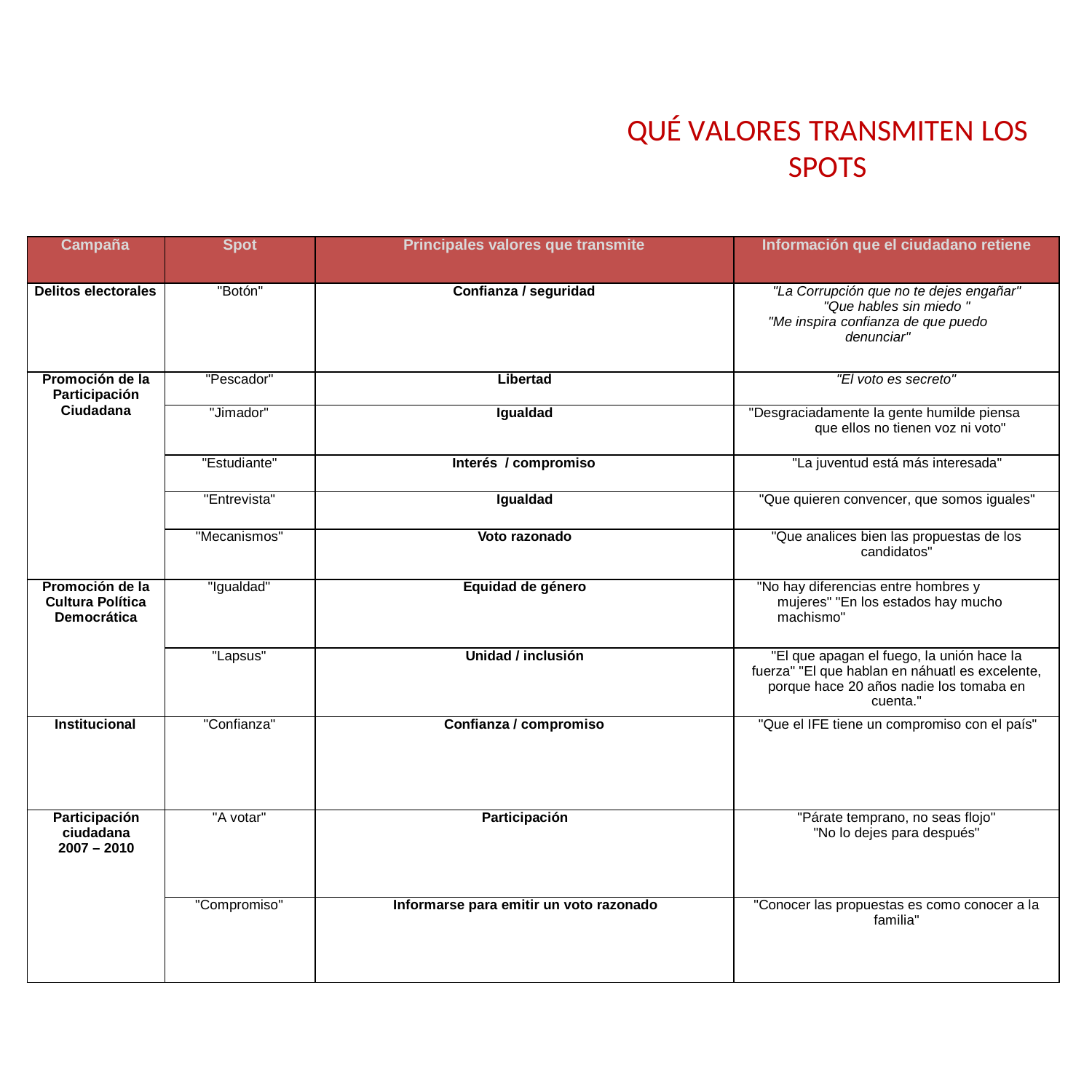

# QUÉ VALORES TRANSMITEN LOS SPOTS
| Campaña | Spot | Principales valores que transmite | Información que el ciudadano retiene |
| --- | --- | --- | --- |
| Delitos electorales | "Botón" | Confianza / seguridad | "La Corrupción que no te dejes engañar" "Que hables sin miedo " "Me inspira confianza de que puedo denunciar" |
| Promoción de la Participación Ciudadana | "Pescador" | Libertad | "El voto es secreto" |
|  | "Jimador" | Igualdad | "Desgraciadamente la gente humilde piensa que ellos no tienen voz ni voto" |
|  | "Estudiante" | Interés / compromiso | "La juventud está más interesada" |
|  | "Entrevista" | Igualdad | "Que quieren convencer, que somos iguales" |
|  | "Mecanismos" | Voto razonado | "Que analices bien las propuestas de los candidatos" |
| Promoción de la Cultura Política Democrática | "Igualdad" | Equidad de género | "No hay diferencias entre hombres y mujeres" "En los estados hay mucho machismo" |
|  | "Lapsus" | Unidad / inclusión | "El que apagan el fuego, la unión hace la fuerza" "El que hablan en náhuatl es excelente, porque hace 20 años nadie los tomaba en cuenta." |
| Institucional | "Confianza" | Confianza / compromiso | "Que el IFE tiene un compromiso con el país" |
| Participación ciudadana 2007 – 2010 | "A votar" | Participación | "Párate temprano, no seas flojo" "No lo dejes para después" |
|  | "Compromiso" | Informarse para emitir un voto razonado | "Conocer las propuestas es como conocer a la familia" |